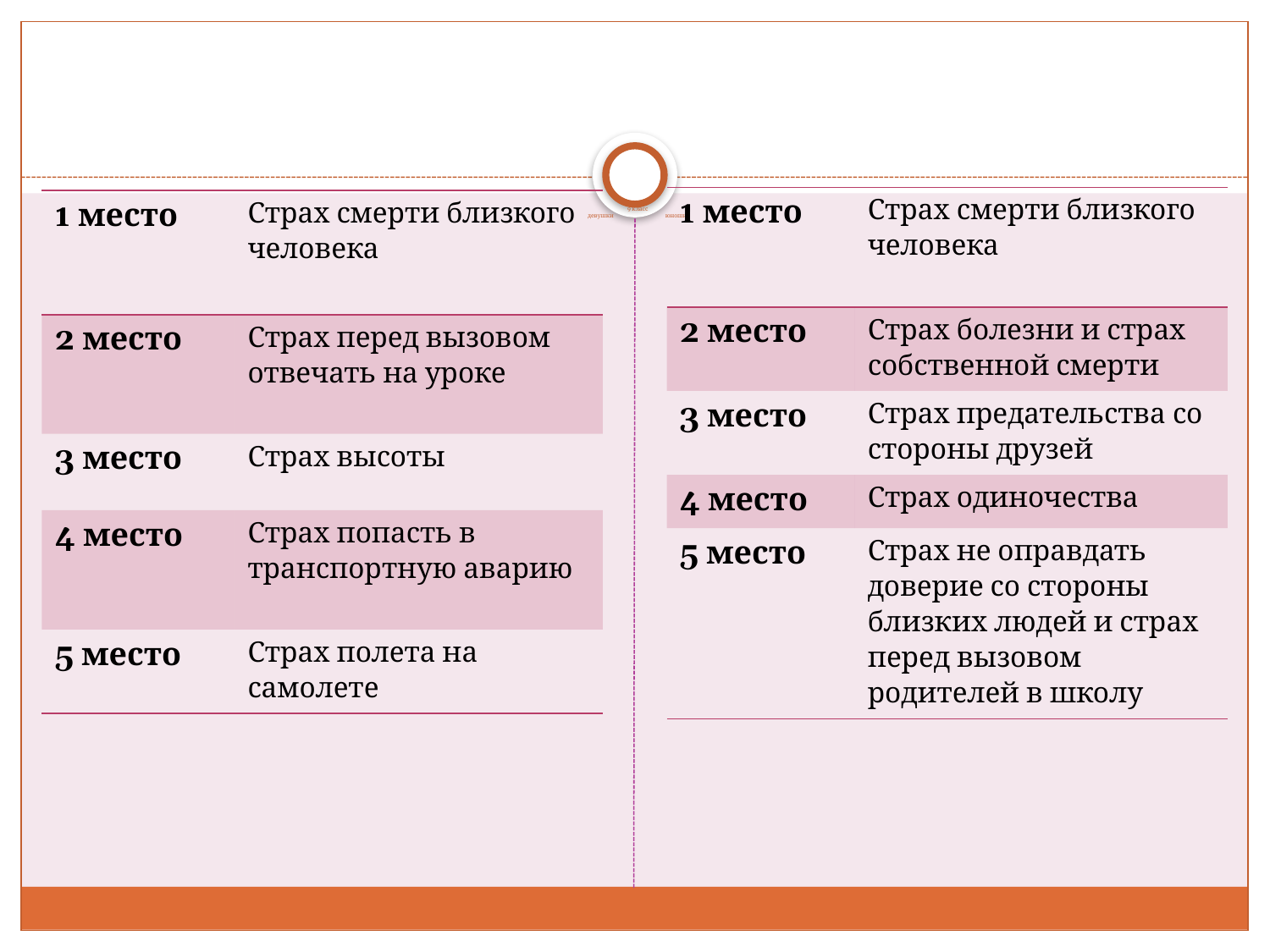

# 9 класс девушки                                   юноши
| 1 место | Страх смерти близкого человека |
| --- | --- |
| 2 место | Страх болезни и страх собственной смерти |
| 3 место | Страх предательства со стороны друзей |
| 4 место | Страх одиночества |
| 5 место | Страх не оправдать доверие со стороны близких людей и страх перед вызовом родителей в школу |
| 1 место | Страх смерти близкого человека |
| --- | --- |
| 2 место | Страх перед вызовом отвечать на уроке |
| 3 место | Страх высоты |
| 4 место | Страх попасть в транспортную аварию |
| 5 место | Страх полета на самолете |